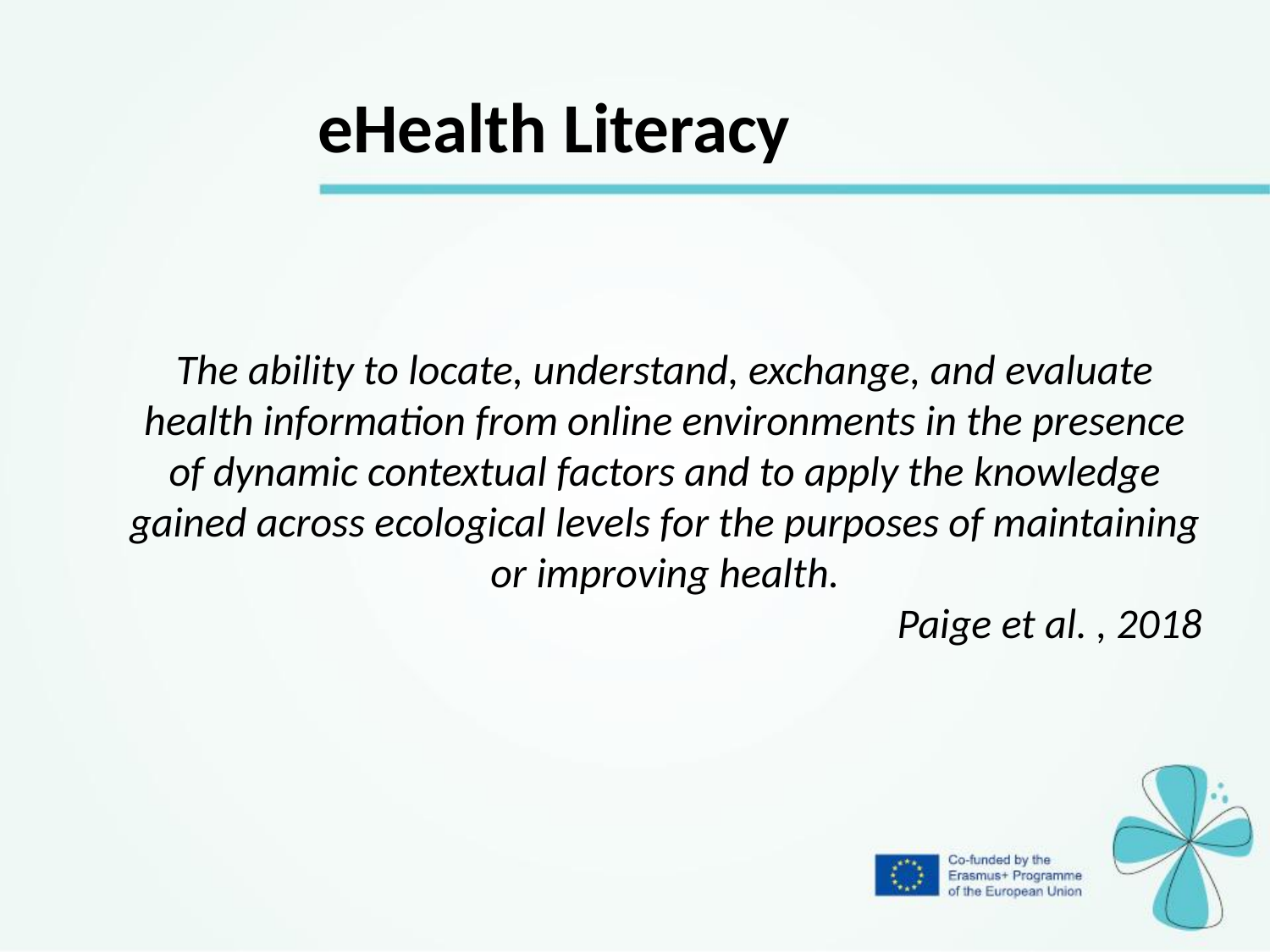

eHealth Literacy
The ability to locate, understand, exchange, and evaluate health information from online environments in the presence of dynamic contextual factors and to apply the knowledge gained across ecological levels for the purposes of maintaining or improving health.
Paige et al. , 2018